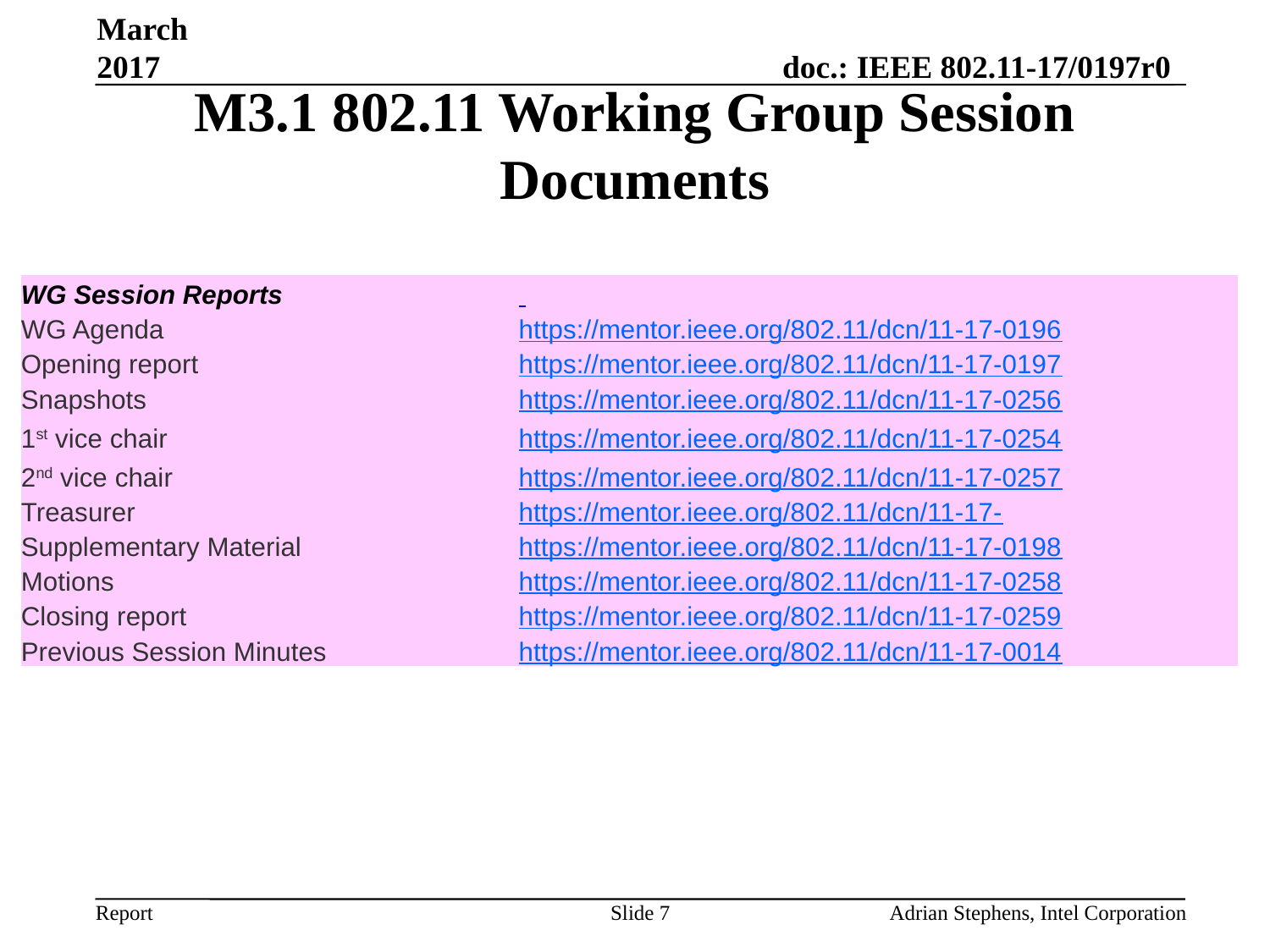

March 2017
# M3.1 802.11 Working Group Session Documents
| WG Session Reports |  |
| --- | --- |
| WG Agenda | https://mentor.ieee.org/802.11/dcn/11-17-0196 |
| Opening report | https://mentor.ieee.org/802.11/dcn/11-17-0197 |
| Snapshots | https://mentor.ieee.org/802.11/dcn/11-17-0256 |
| 1st vice chair | https://mentor.ieee.org/802.11/dcn/11-17-0254 |
| 2nd vice chair | https://mentor.ieee.org/802.11/dcn/11-17-0257 |
| Treasurer | https://mentor.ieee.org/802.11/dcn/11-17- |
| Supplementary Material | https://mentor.ieee.org/802.11/dcn/11-17-0198 |
| Motions | https://mentor.ieee.org/802.11/dcn/11-17-0258 |
| Closing report | https://mentor.ieee.org/802.11/dcn/11-17-0259 |
| Previous Session Minutes | https://mentor.ieee.org/802.11/dcn/11-17-0014 |
Slide 7
Adrian Stephens, Intel Corporation